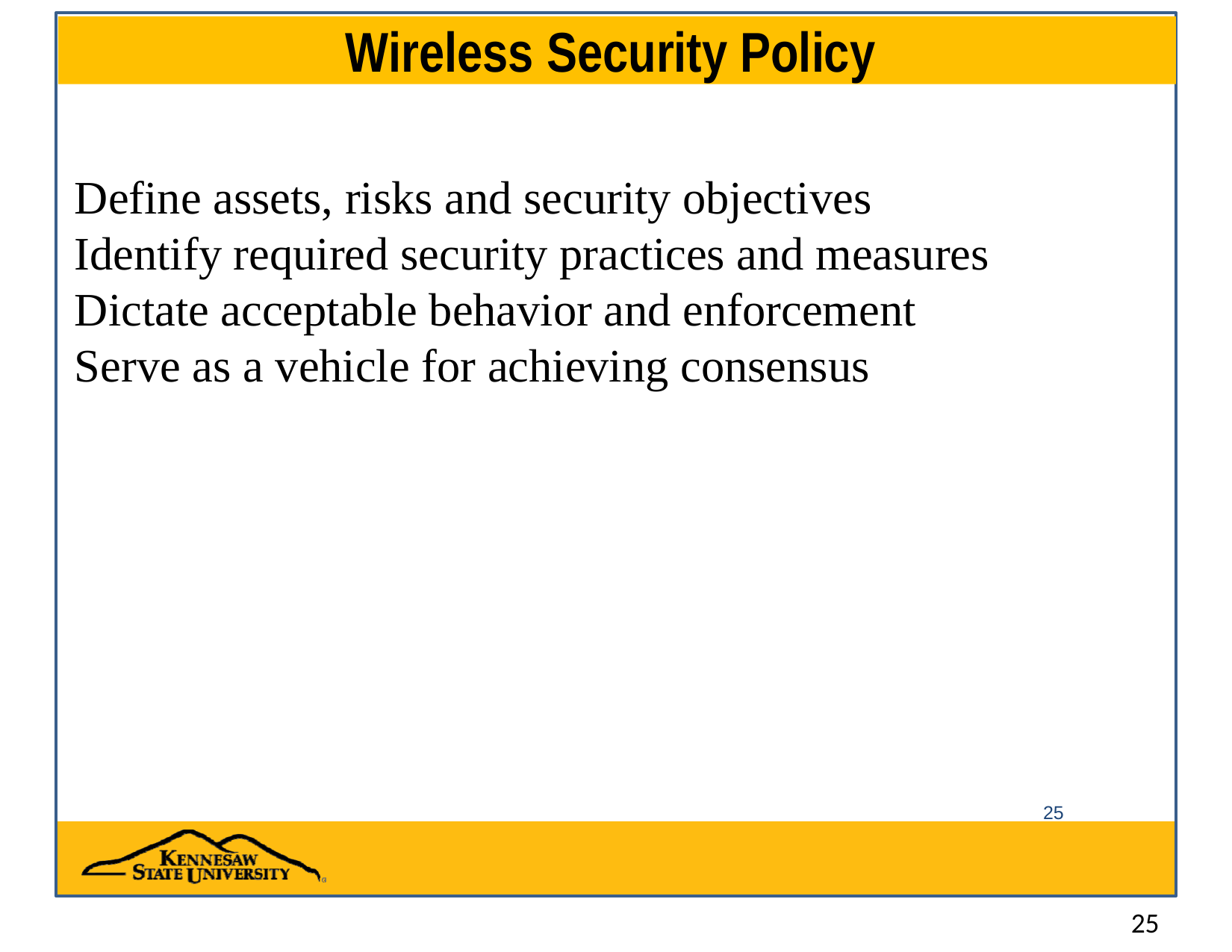

# Wireless Security Policy
Define assets, risks and security objectives
Identify required security practices and measures
Dictate acceptable behavior and enforcement
Serve as a vehicle for achieving consensus
25